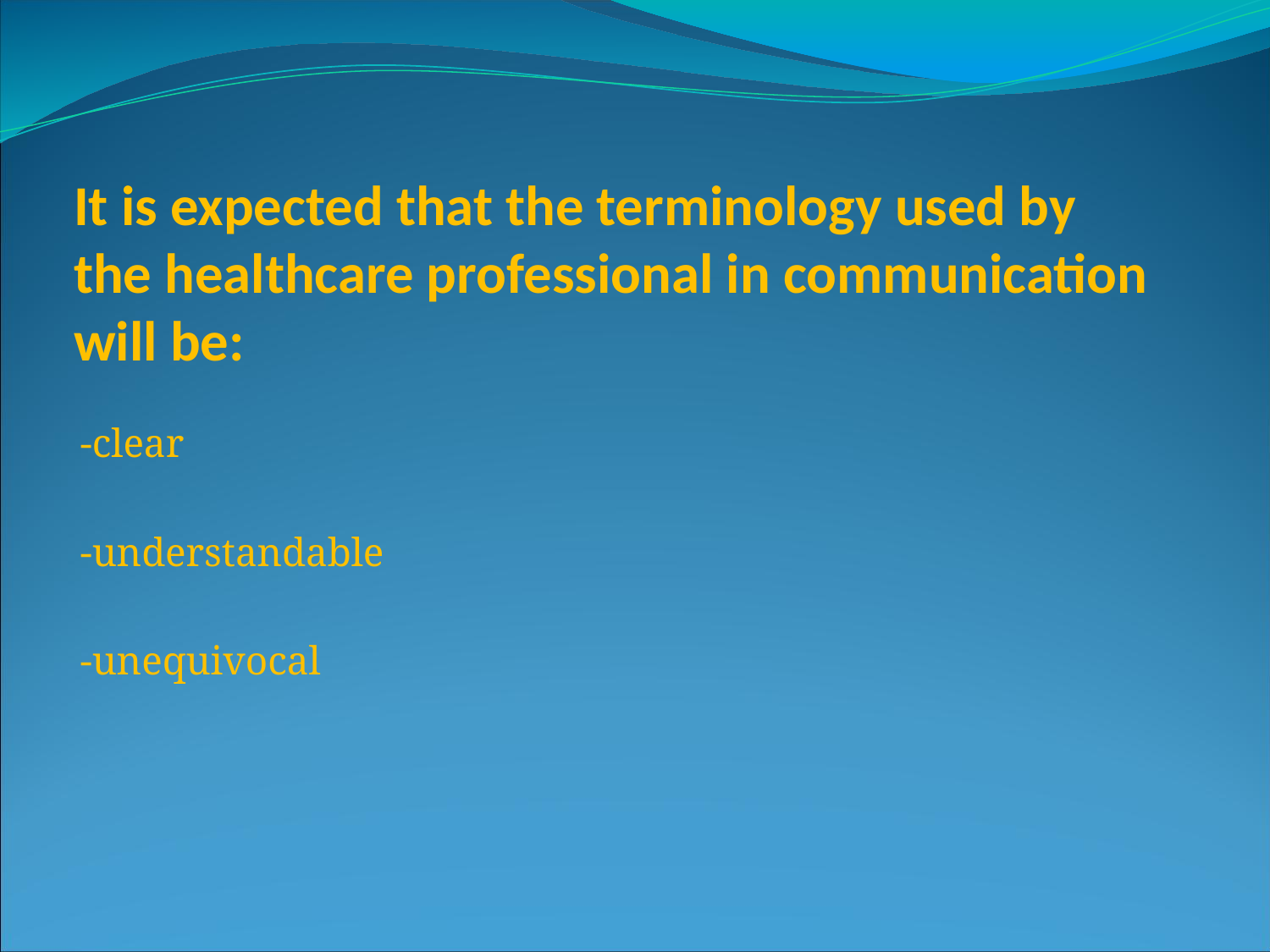

It is expected that the terminology used by the healthcare professional in communication will be:
-clear

-understandable

-unequivocal